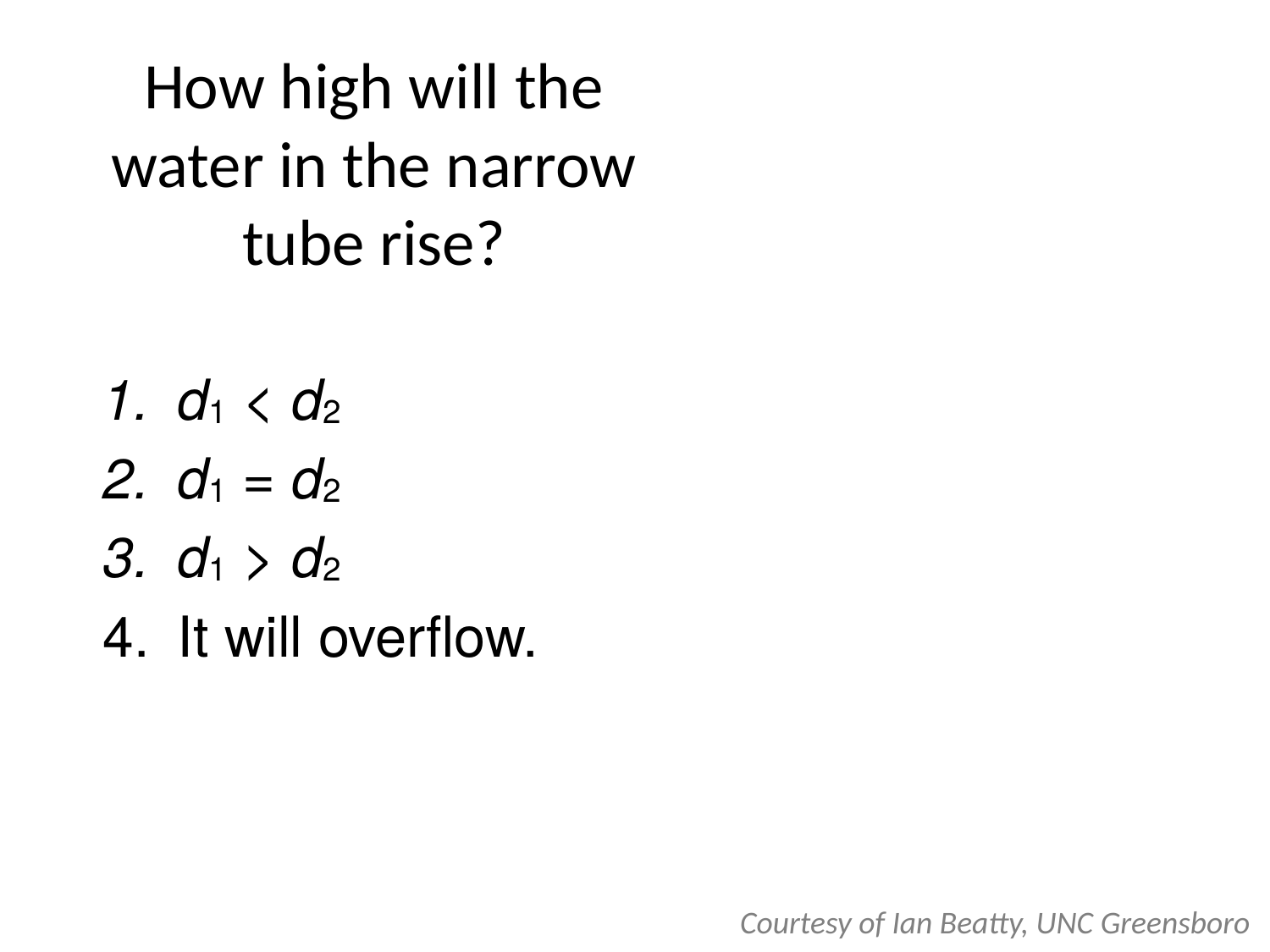

# How high will the water in the narrow tube rise?
d1 < d2
d1 = d2
d1 > d2
It will overflow.
Courtesy of Ian Beatty, UNC Greensboro